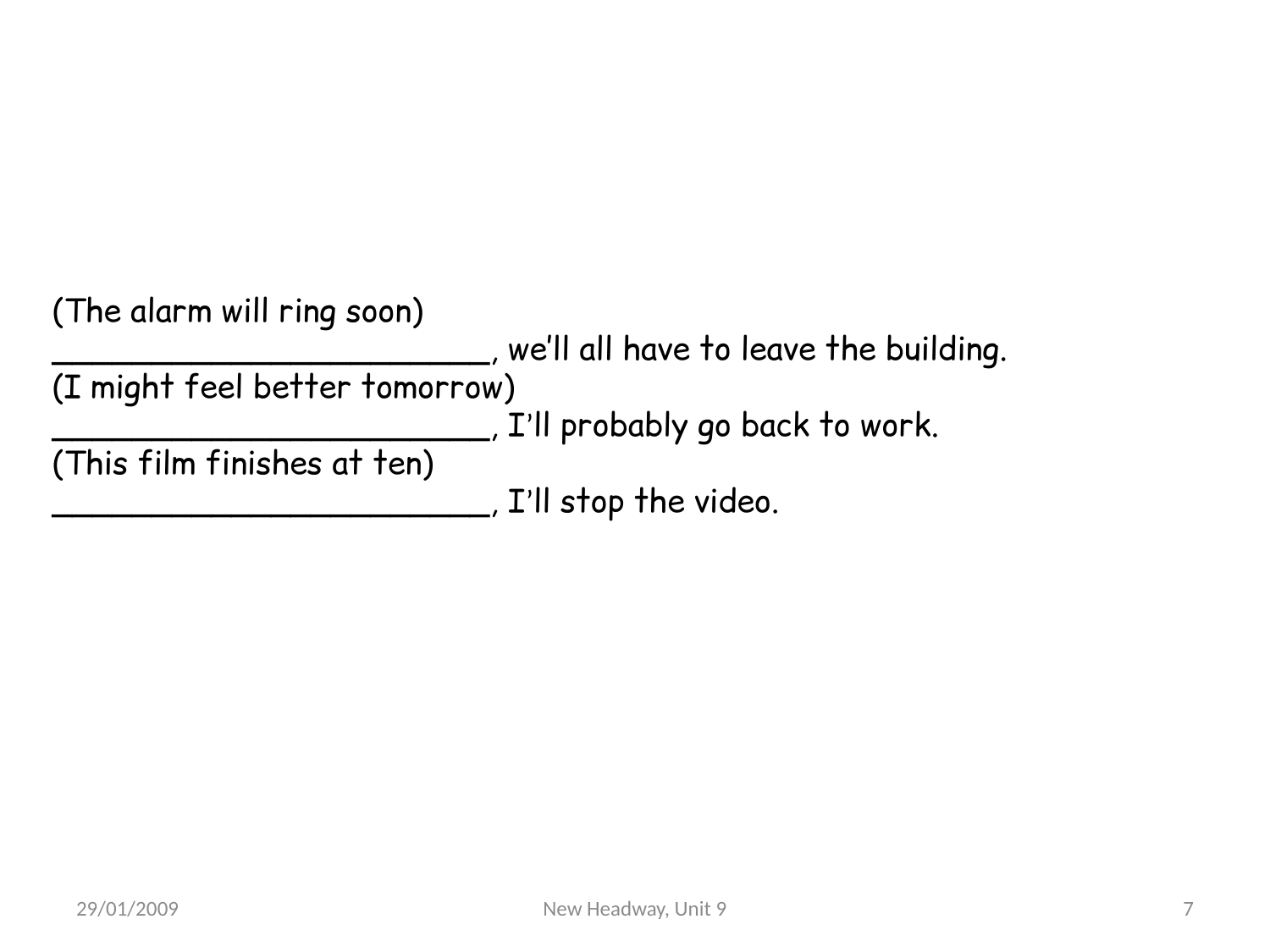

(The alarm will ring soon)
______________________, we’ll all have to leave the building.
(I might feel better tomorrow)
______________________, I’ll probably go back to work.
(This film finishes at ten)
______________________, I’ll stop the video.
29/01/2009
New Headway, Unit 9
7